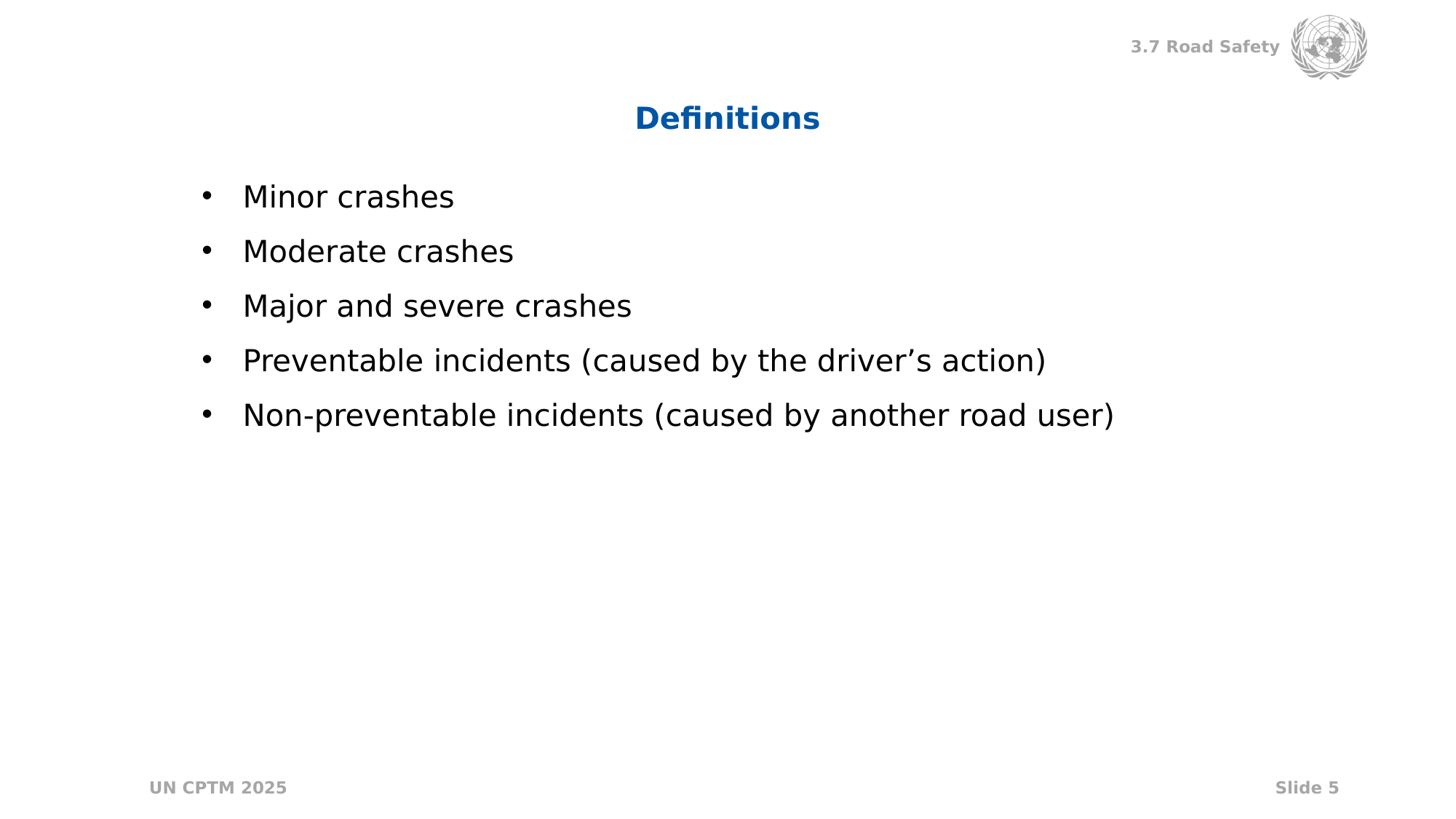

Definitions
Minor crashes
Moderate crashes
Major and severe crashes
Preventable incidents (caused by the driver’s action)
Non-preventable incidents (caused by another road user)